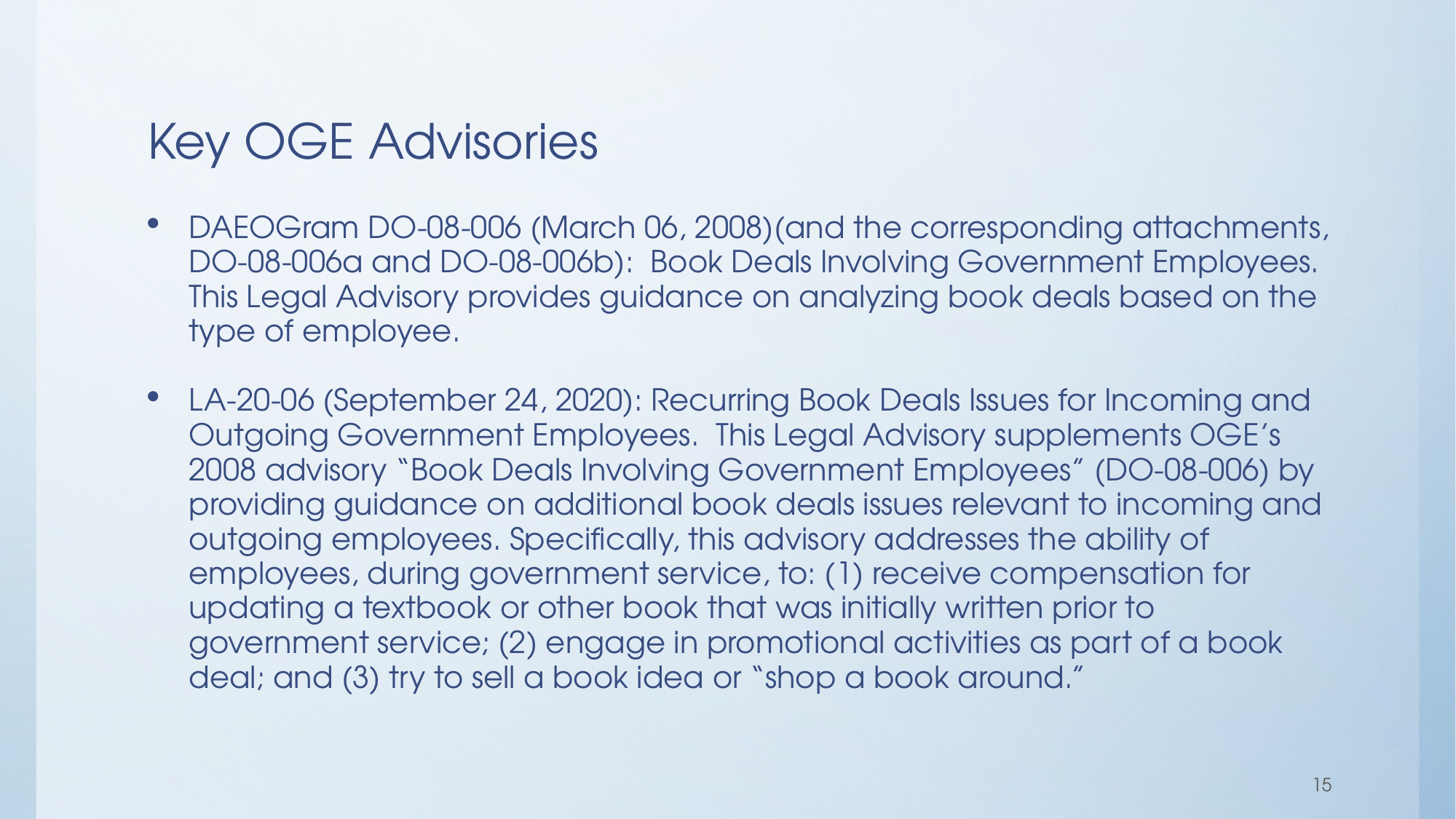

# Key OGE Advisories
DAEOGram DO-08-006 (March 06, 2008)(and the corresponding attachments, DO-08-006a and DO-08-006b):  Book Deals Involving Government Employees.  This Legal Advisory provides guidance on analyzing book deals based on the type of employee.

LA-20-06 (September 24, 2020): Recurring Book Deals Issues for Incoming and Outgoing Government Employees.  This Legal Advisory supplements OGE’s 2008 advisory “Book Deals Involving Government Employees” (DO-08-006) by providing guidance on additional book deals issues relevant to incoming and outgoing employees. Specifically, this advisory addresses the ability of employees, during government service, to: (1) receive compensation for updating a textbook or other book that was initially written prior to government service; (2) engage in promotional activities as part of a book deal; and (3) try to sell a book idea or “shop a book around.”

15